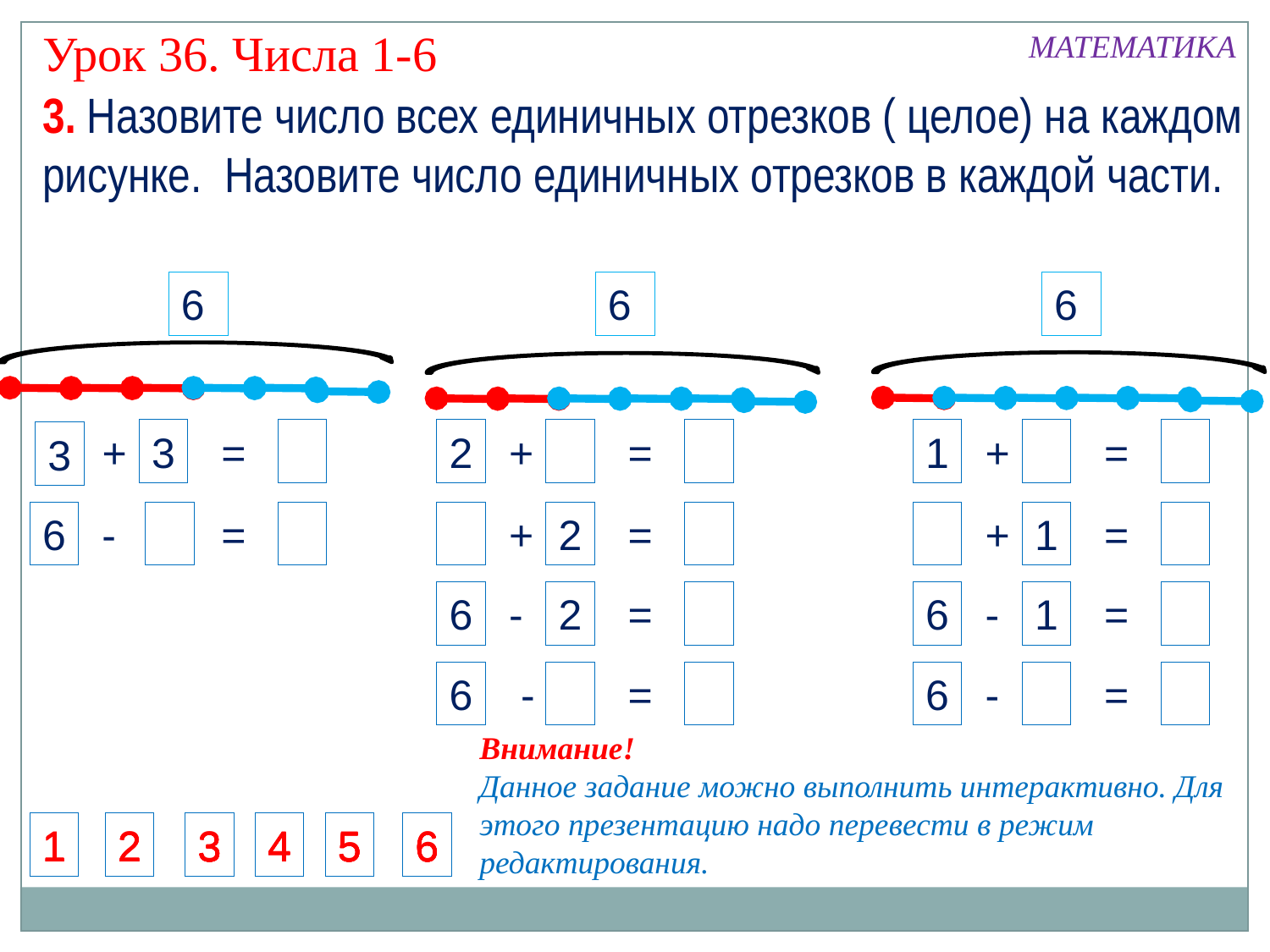

Урок 36. Числа 1-6
МАТЕМАТИКА
3. Назовите число всех единичных отрезков ( целое) на каждом рисунке.  Назовите число единичных отрезков в каждой части.
6
6
6

+
3
=
6
2
+
1
=
6
1
+
1
=
6
3
6
-
3
=
3
5
+
2
=
6
5
+
1
=
6
6
-
2
=
6
6
-
1
=
6
6
 -
1
=
6
6
-
1
=
6
Внимание!
Данное задание можно выполнить интерактивно. Для этого презентацию надо перевести в режим редактирования.
1
2
3
4
5
6
1
1
1
1
1
2
2
2
2
2
3
3
3
3
3
4
4
4
4
4
5
5
5
5
5
6
6
6
6
6